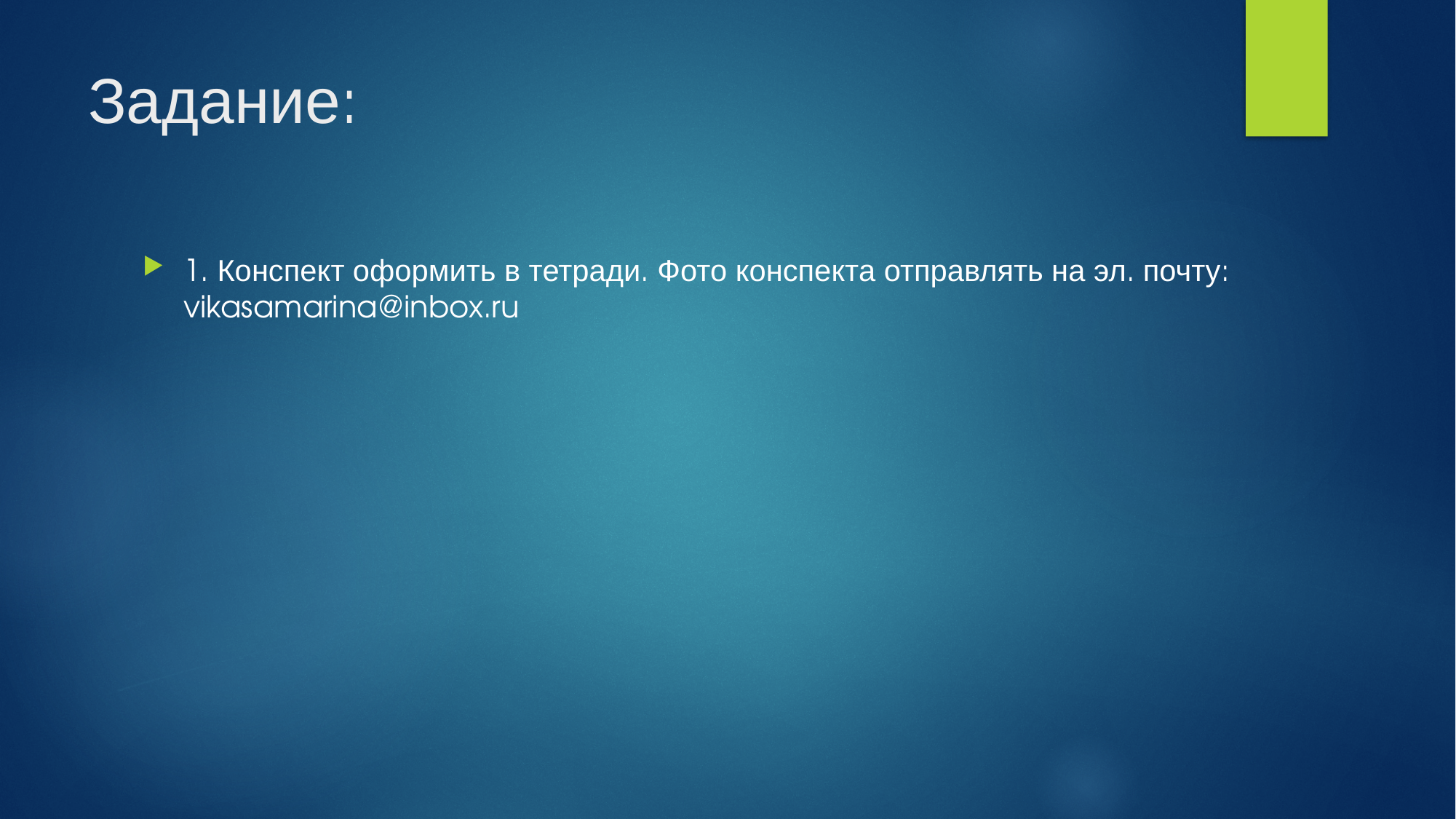

# Задание:
1. Конспект оформить в тетради. Фото конспекта отправлять на эл. почту: vikasamarina@inbox.ru